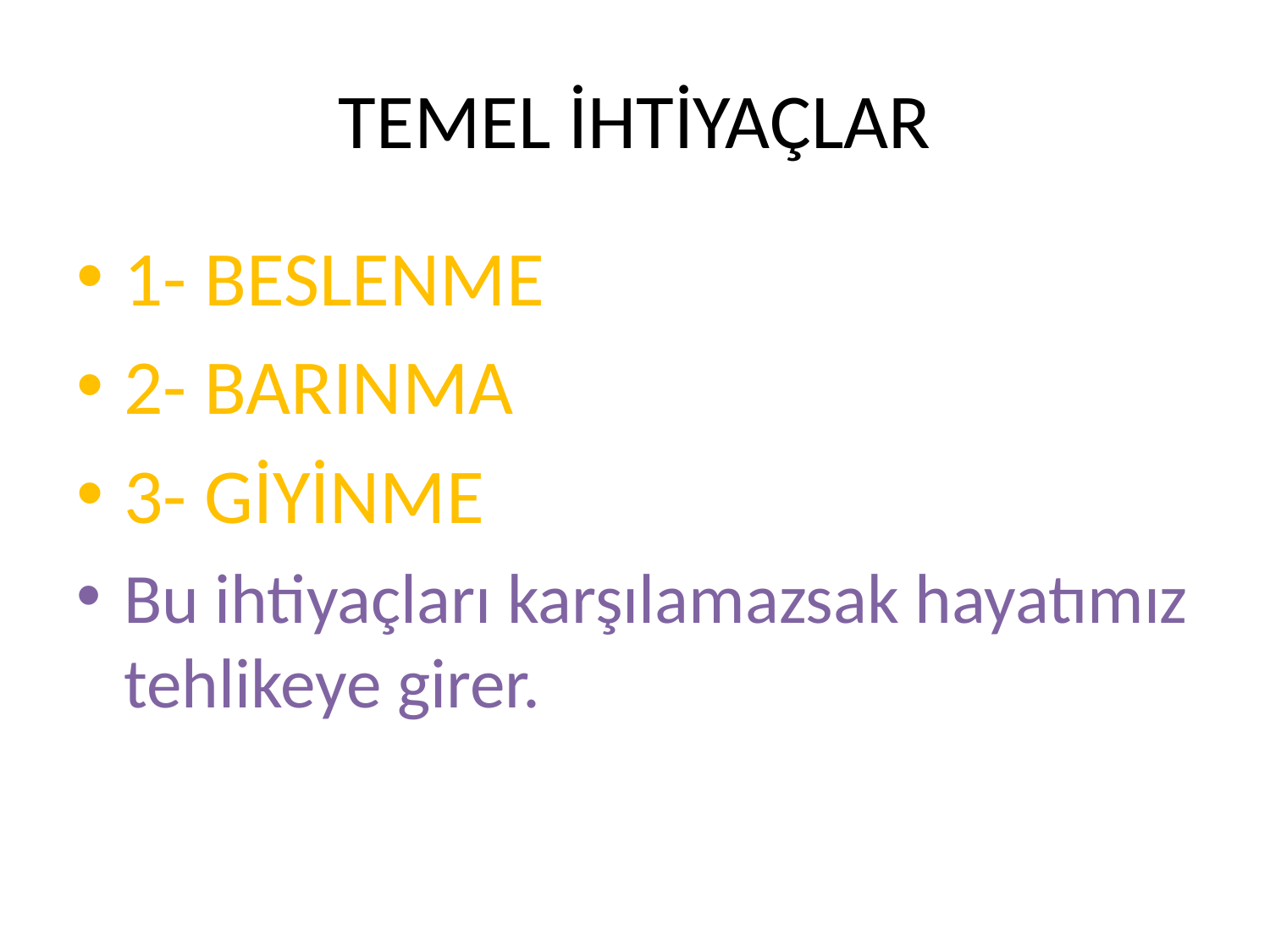

# TEMEL İHTİYAÇLAR
1- BESLENME
2- BARINMA
3- GİYİNME
Bu ihtiyaçları karşılamazsak hayatımız tehlikeye girer.